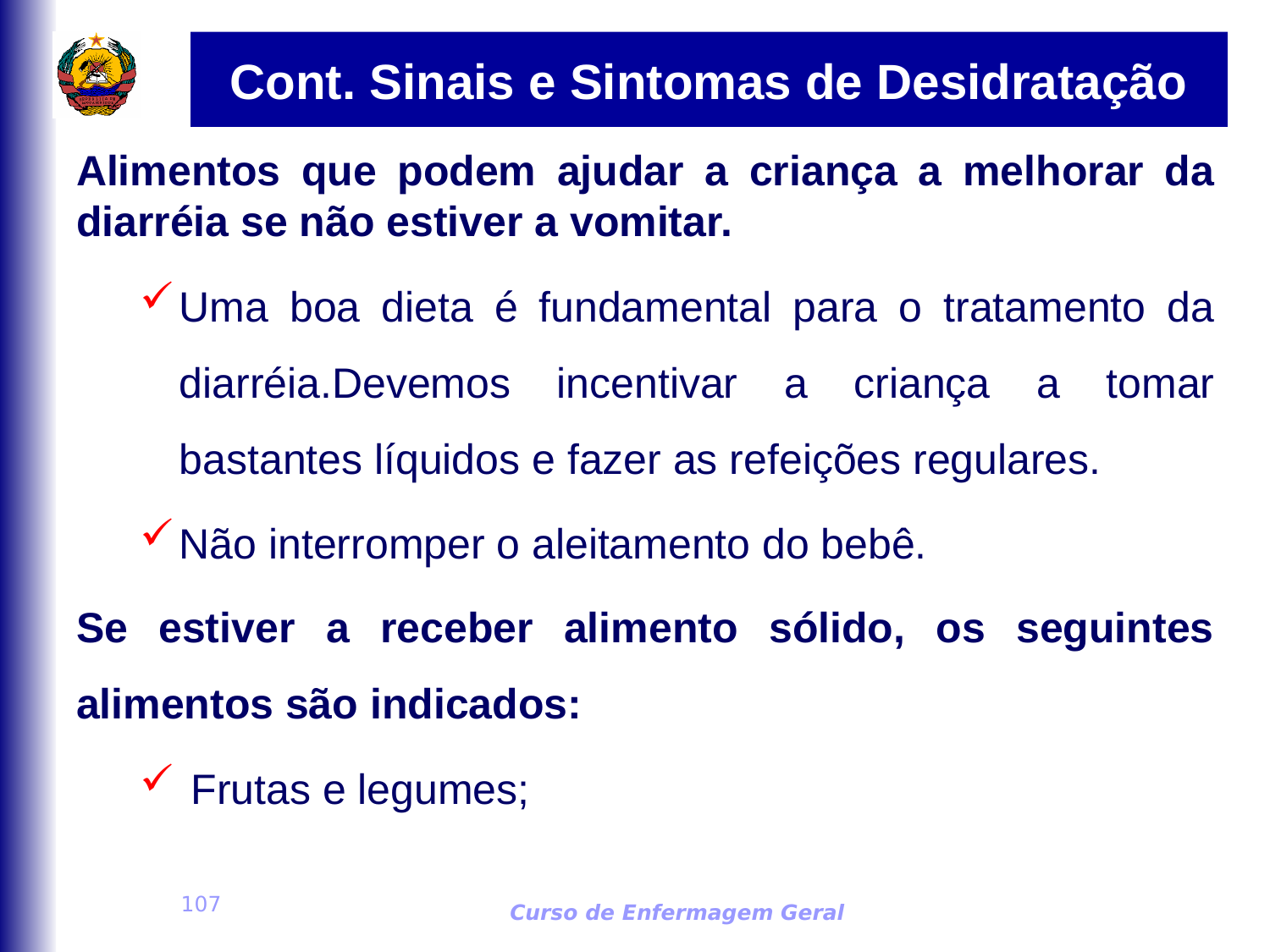

# Cont. Sinais e Sintomas de Desidratação
Alimentos que podem ajudar a criança a melhorar da diarréia se não estiver a vomitar.
Uma boa dieta é fundamental para o tratamento da diarréia.Devemos incentivar a criança a tomar bastantes líquidos e fazer as refeições regulares.
Não interromper o aleitamento do bebê.
Se estiver a receber alimento sólido, os seguintes alimentos são indicados:
 Frutas e legumes;
107
Curso de Enfermagem Geral